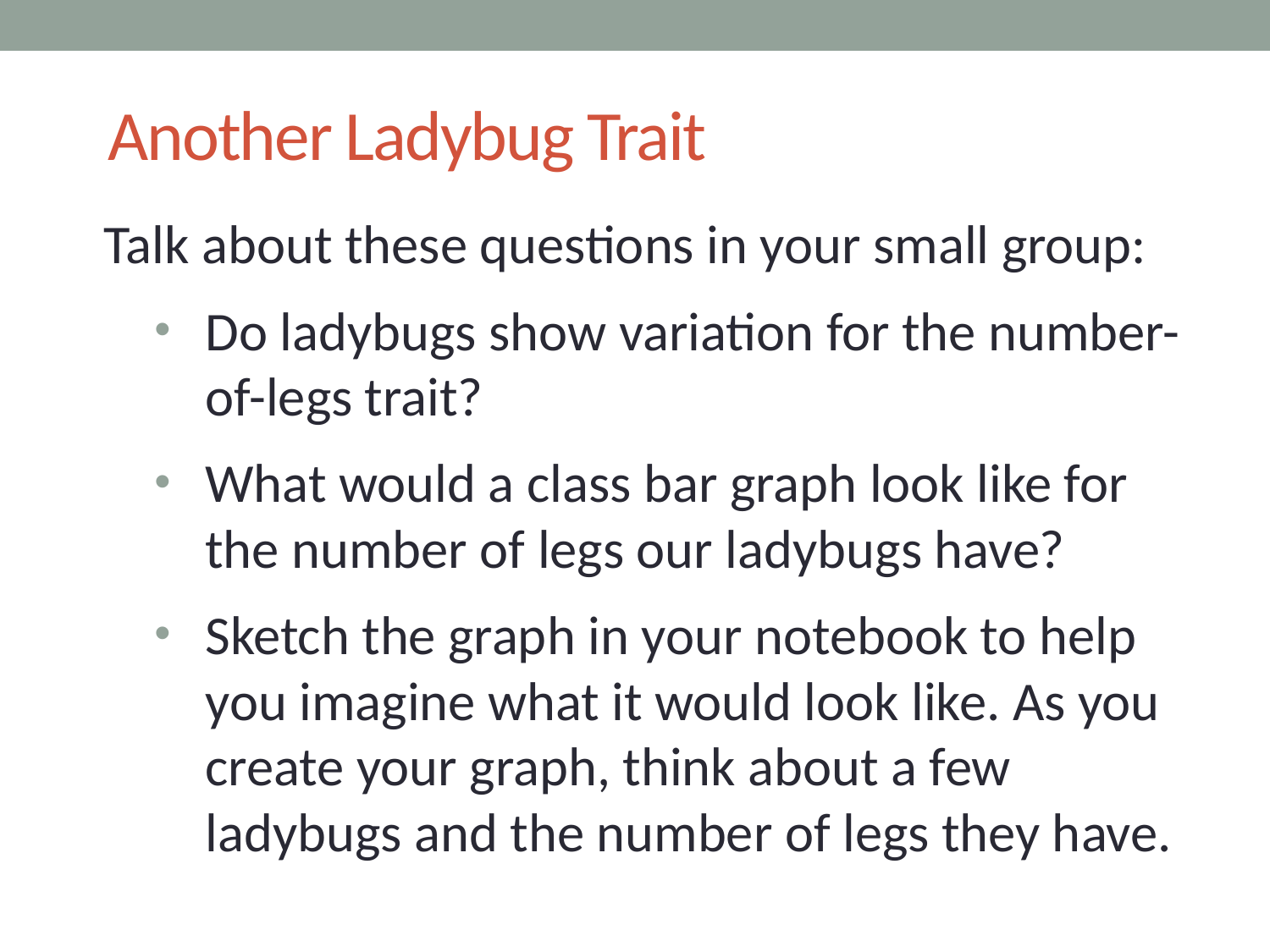

# Another Ladybug Trait
Talk about these questions in your small group:
Do ladybugs show variation for the number-of-legs trait?
What would a class bar graph look like for the number of legs our ladybugs have?
Sketch the graph in your notebook to help you imagine what it would look like. As you create your graph, think about a few ladybugs and the number of legs they have.